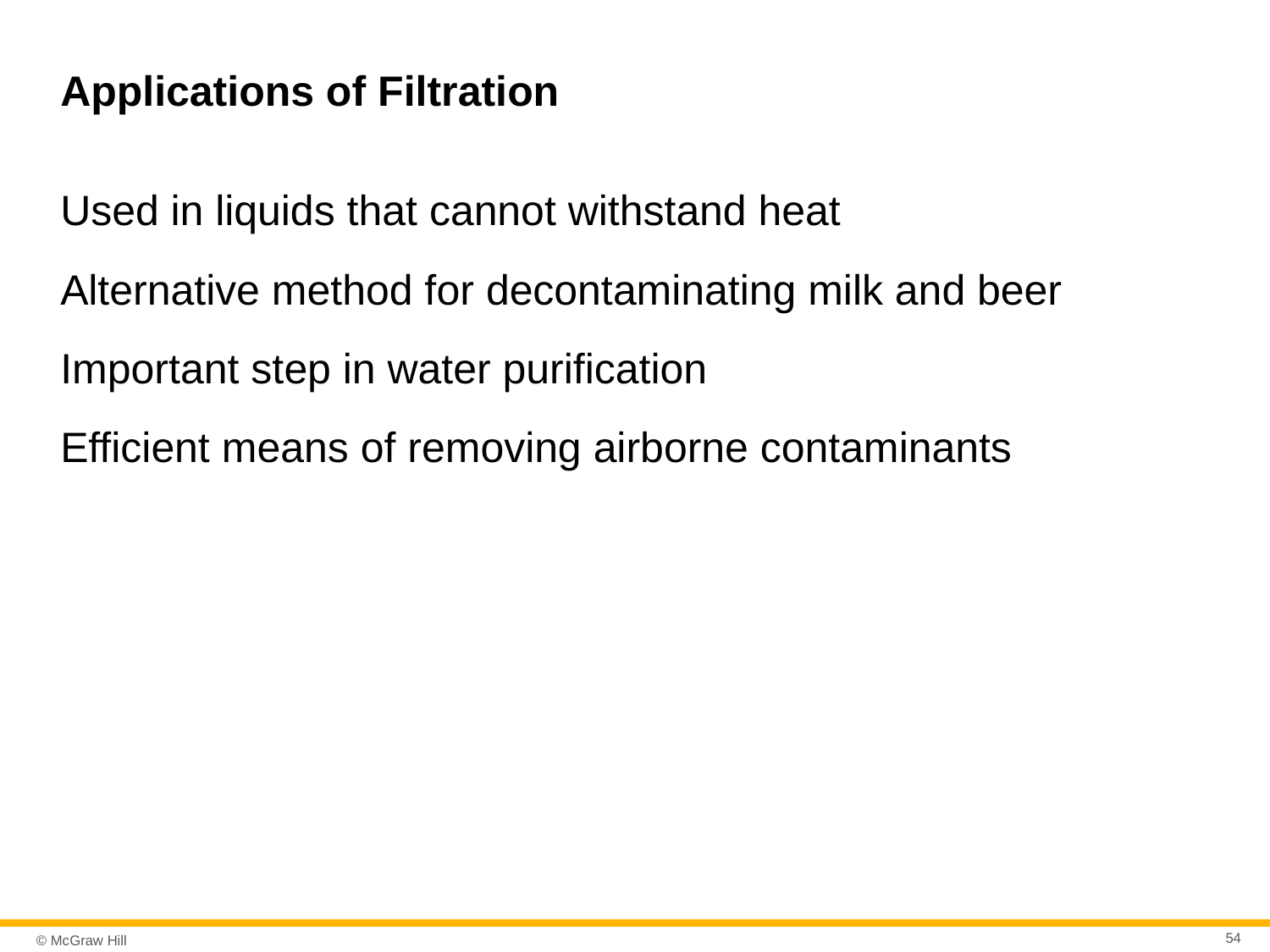

# Applications of Filtration
Used in liquids that cannot withstand heat
Alternative method for decontaminating milk and beer
Important step in water purification
Efficient means of removing airborne contaminants